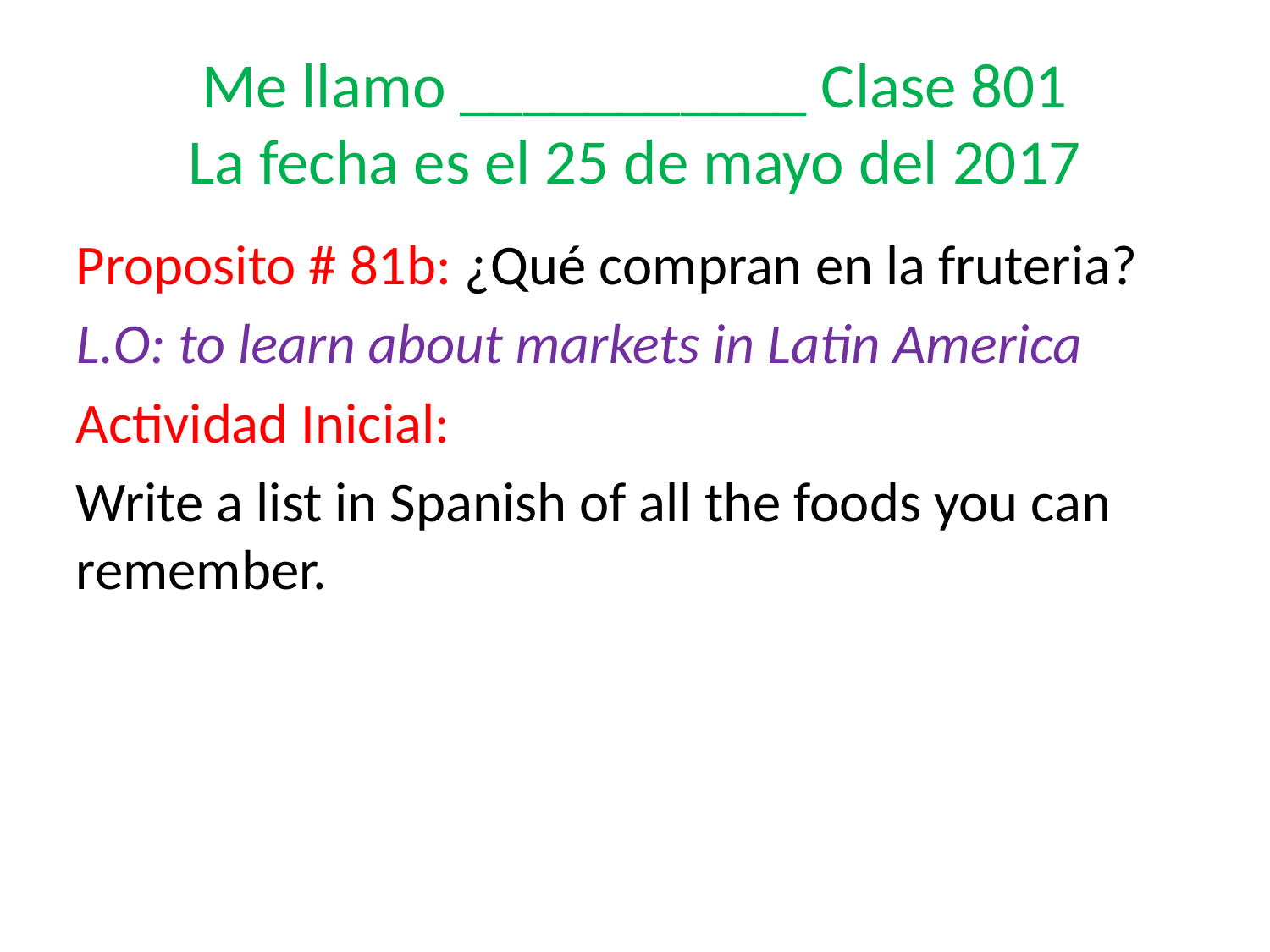

Me llamo ___________ Clase 801
La fecha es el 25 de mayo del 2017
Proposito # 81b: ¿Qué compran en la fruteria?
L.O: to learn about markets in Latin America
Actividad Inicial:
Write a list in Spanish of all the foods you can remember.